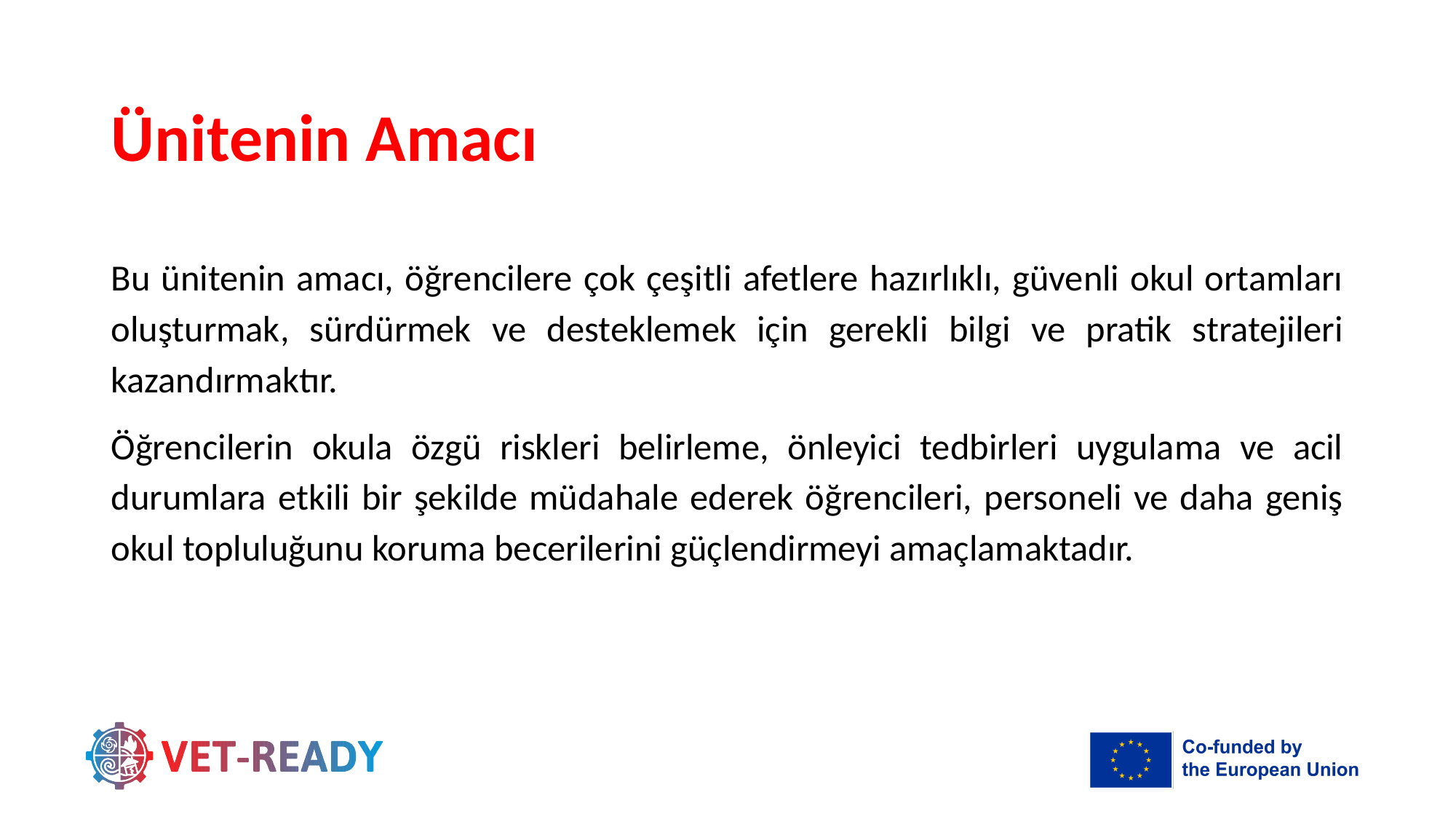

# Ünitenin Amacı
Bu ünitenin amacı, öğrencilere çok çeşitli afetlere hazırlıklı, güvenli okul ortamları oluşturmak, sürdürmek ve desteklemek için gerekli bilgi ve pratik stratejileri kazandırmaktır.
Öğrencilerin okula özgü riskleri belirleme, önleyici tedbirleri uygulama ve acil durumlara etkili bir şekilde müdahale ederek öğrencileri, personeli ve daha geniş okul topluluğunu koruma becerilerini güçlendirmeyi amaçlamaktadır.